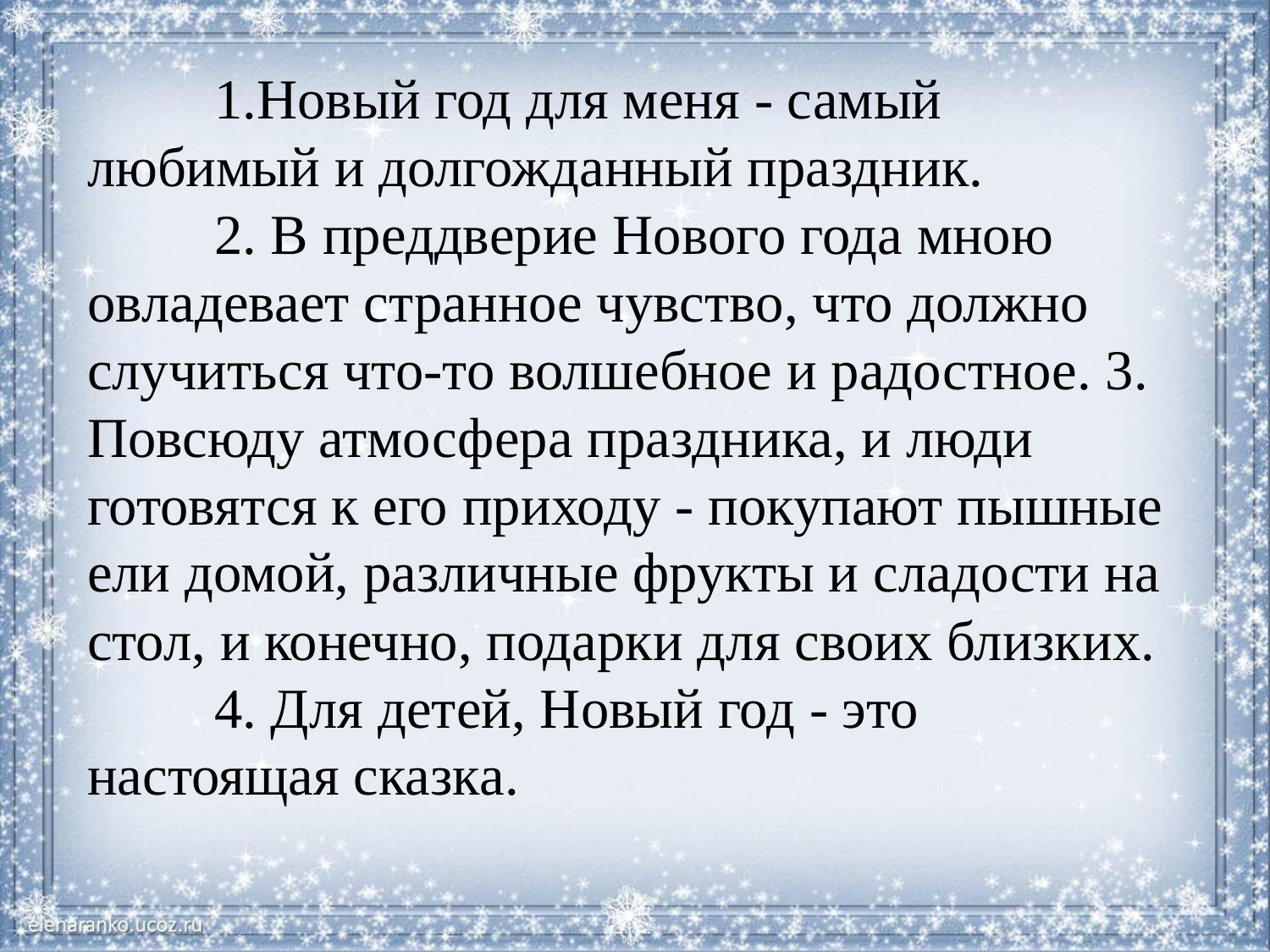

1.Новый год для меня - самый любимый и долгожданный праздник.
	2. В преддверие Нового года мною овладевает странное чувство, что должно случиться что-то волшебное и радостное. 3. Повсюду атмосфера праздника, и люди готовятся к его приходу - покупают пышные ели домой, различные фрукты и сладости на стол, и конечно, подарки для своих близких.
	4. Для детей, Новый год - это настоящая сказка.